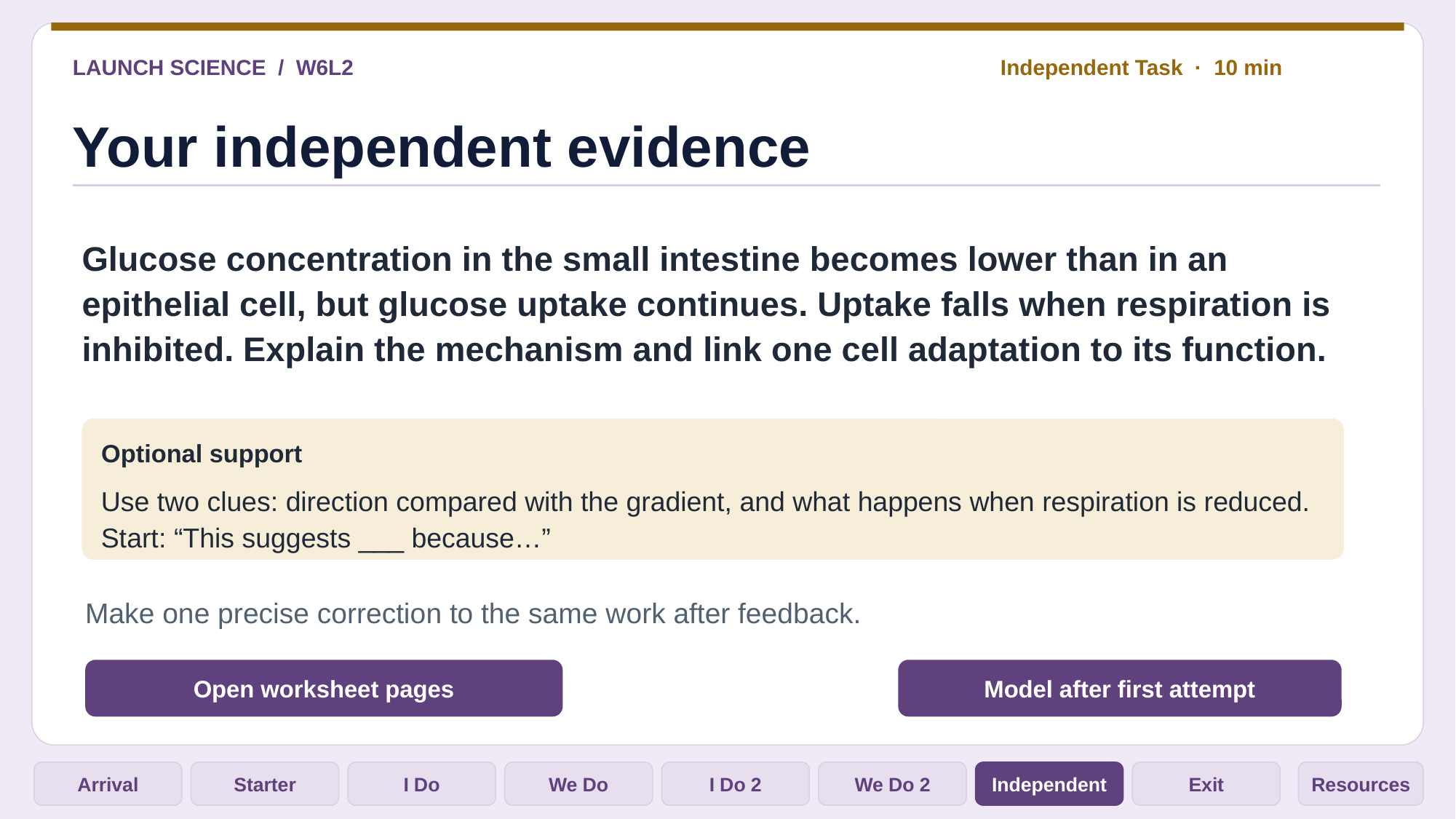

LAUNCH SCIENCE  /  W6L2
Independent Task  ·  10 min
Your independent evidence

Glucose concentration in the small intestine becomes lower than in an epithelial cell, but glucose uptake continues. Uptake falls when respiration is inhibited. Explain the mechanism and link one cell adaptation to its function.

Optional support
Use two clues: direction compared with the gradient, and what happens when respiration is reduced. Start: “This suggests ___ because…”
Make one precise correction to the same work after feedback.
Open worksheet pages
Model after first attempt
Arrival
Starter
I Do
We Do
I Do 2
We Do 2
Independent
Exit
Resources